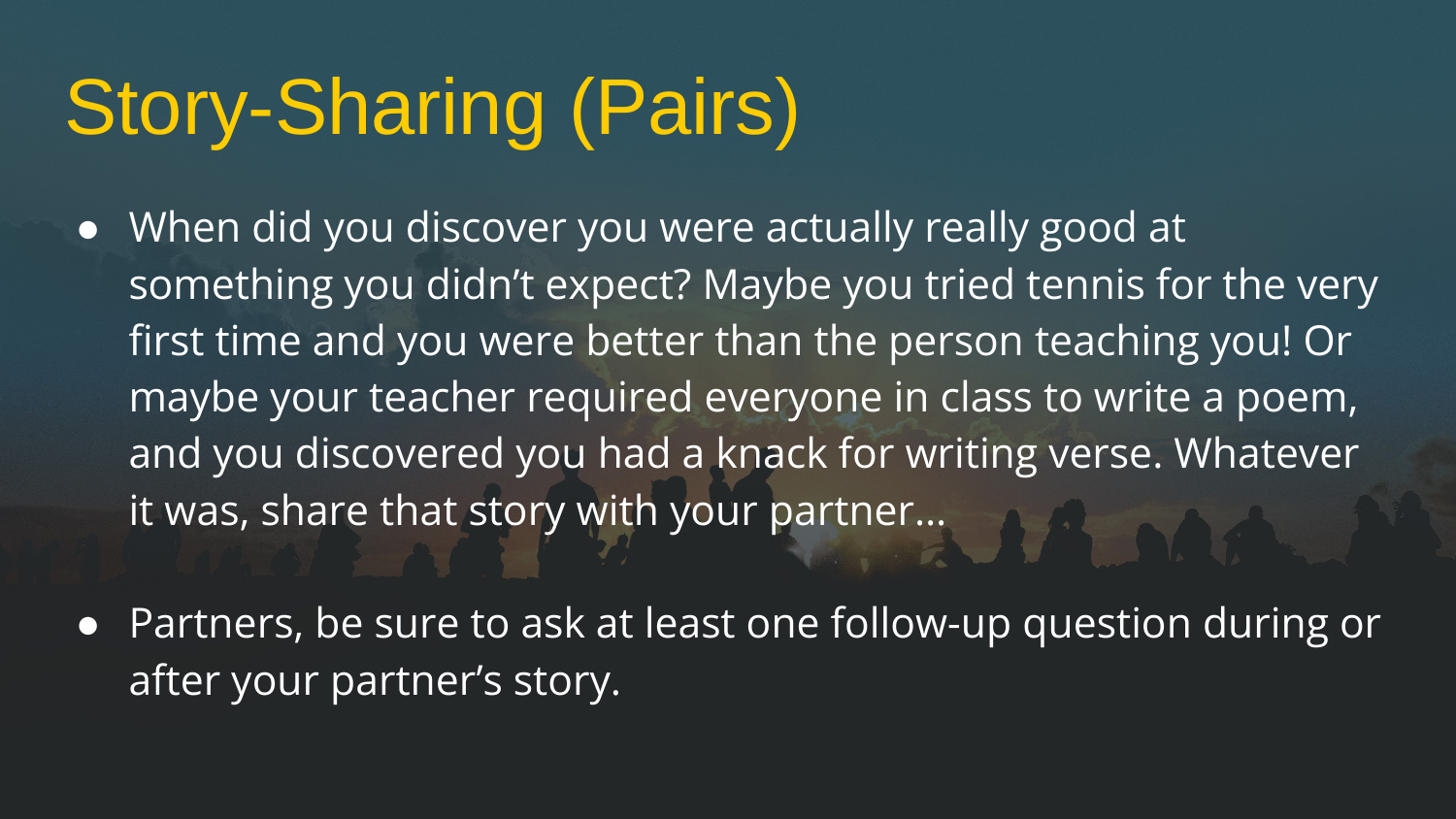

# Story-Sharing (Pairs)
When did you discover you were actually really good at something you didn’t expect? Maybe you tried tennis for the very first time and you were better than the person teaching you! Or maybe your teacher required everyone in class to write a poem, and you discovered you had a knack for writing verse. Whatever it was, share that story with your partner…
Partners, be sure to ask at least one follow-up question during or after your partner’s story.